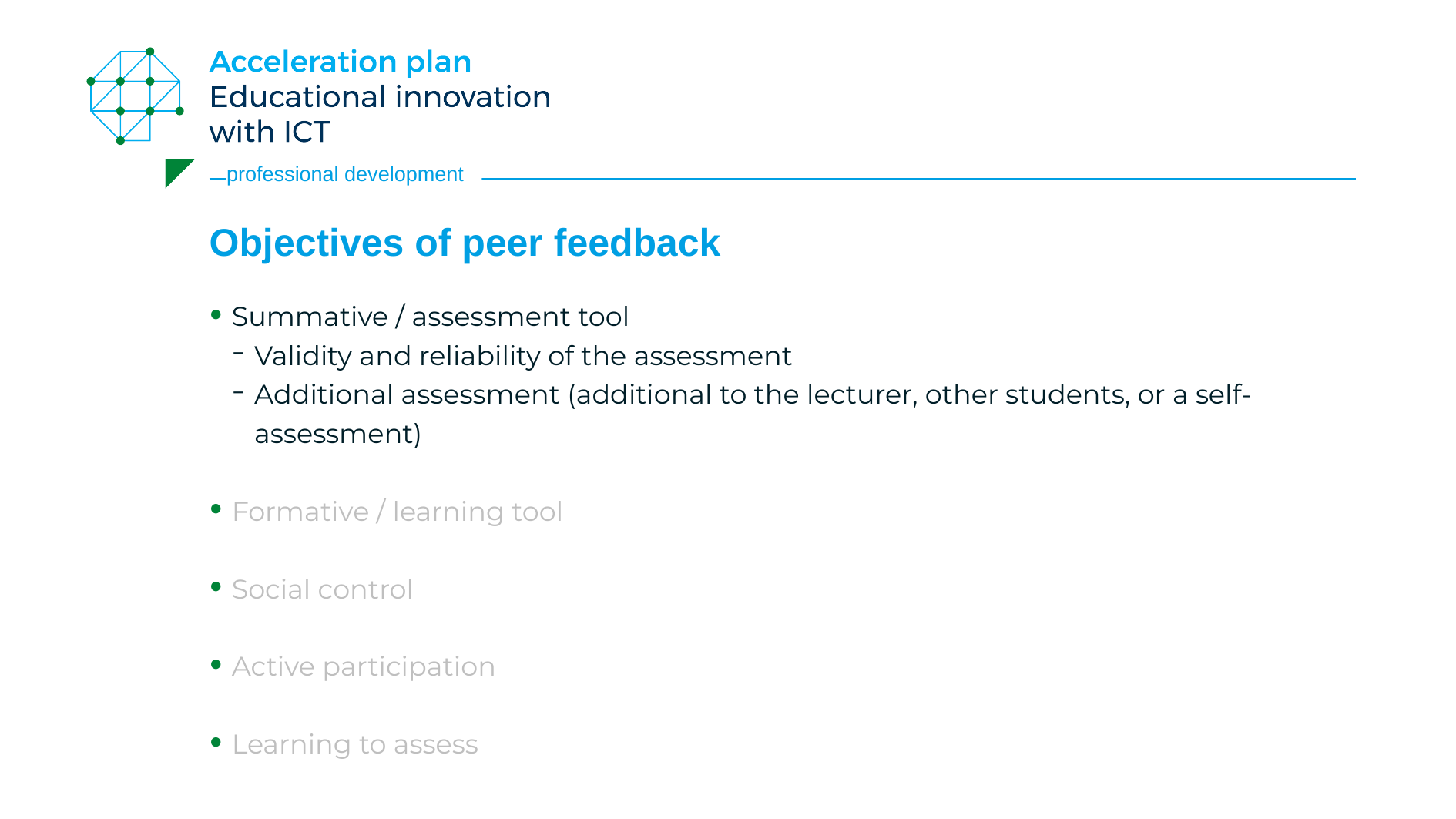

# Objectives of peer feedback
Summative / assessment tool
Validity and reliability of the assessment
Additional assessment (additional to the lecturer, other students, or a self-assessment)

Formative / learning tool

Social control

Active participation

Learning to assess